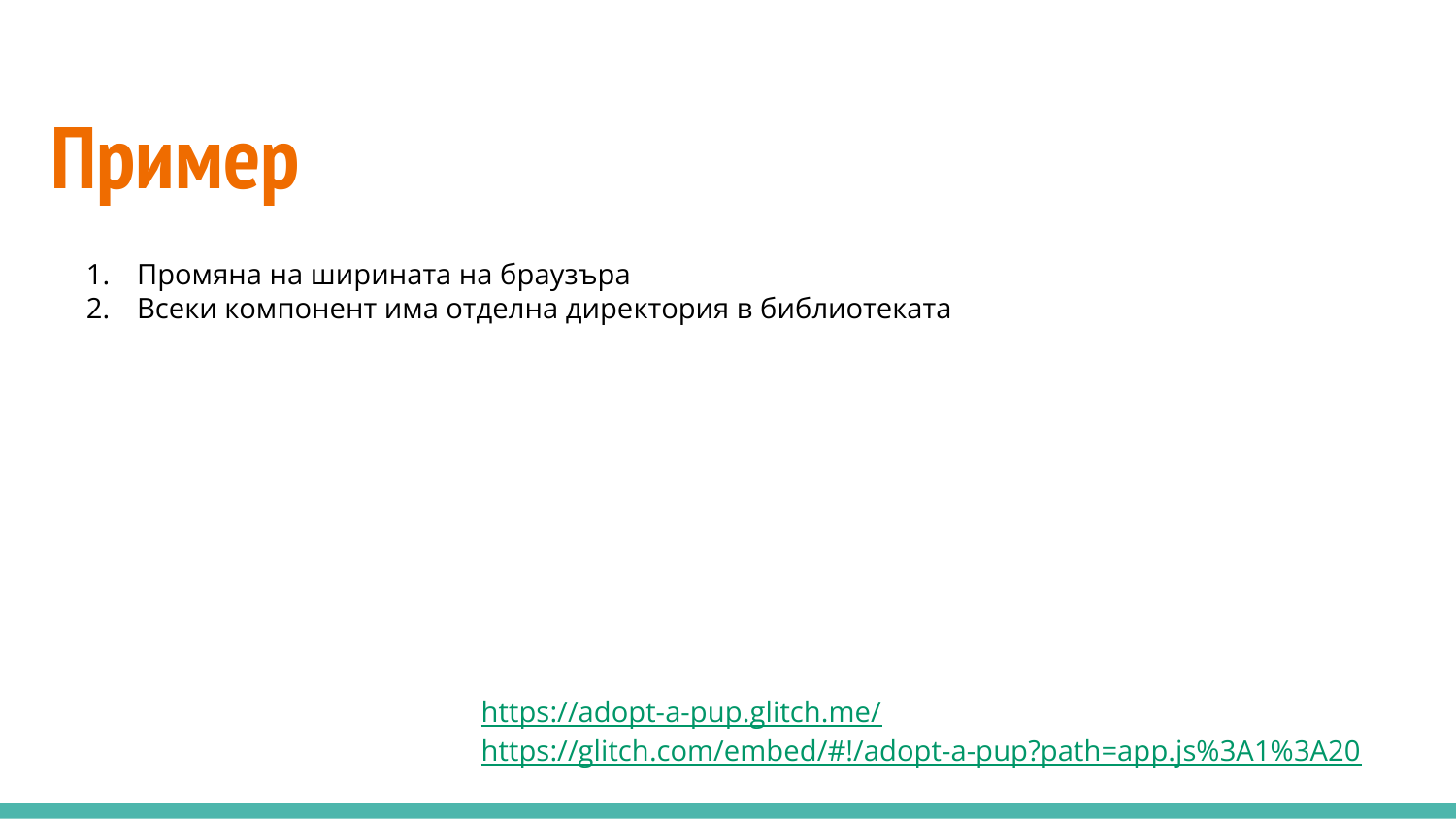

Пример

#

Промяна на ширината на браузъра
Всеки компонент има отделна директория в библиотеката
https://adopt-a-pup.glitch.me/
https://glitch.com/embed/#!/adopt-a-pup?path=app.js%3A1%3A20